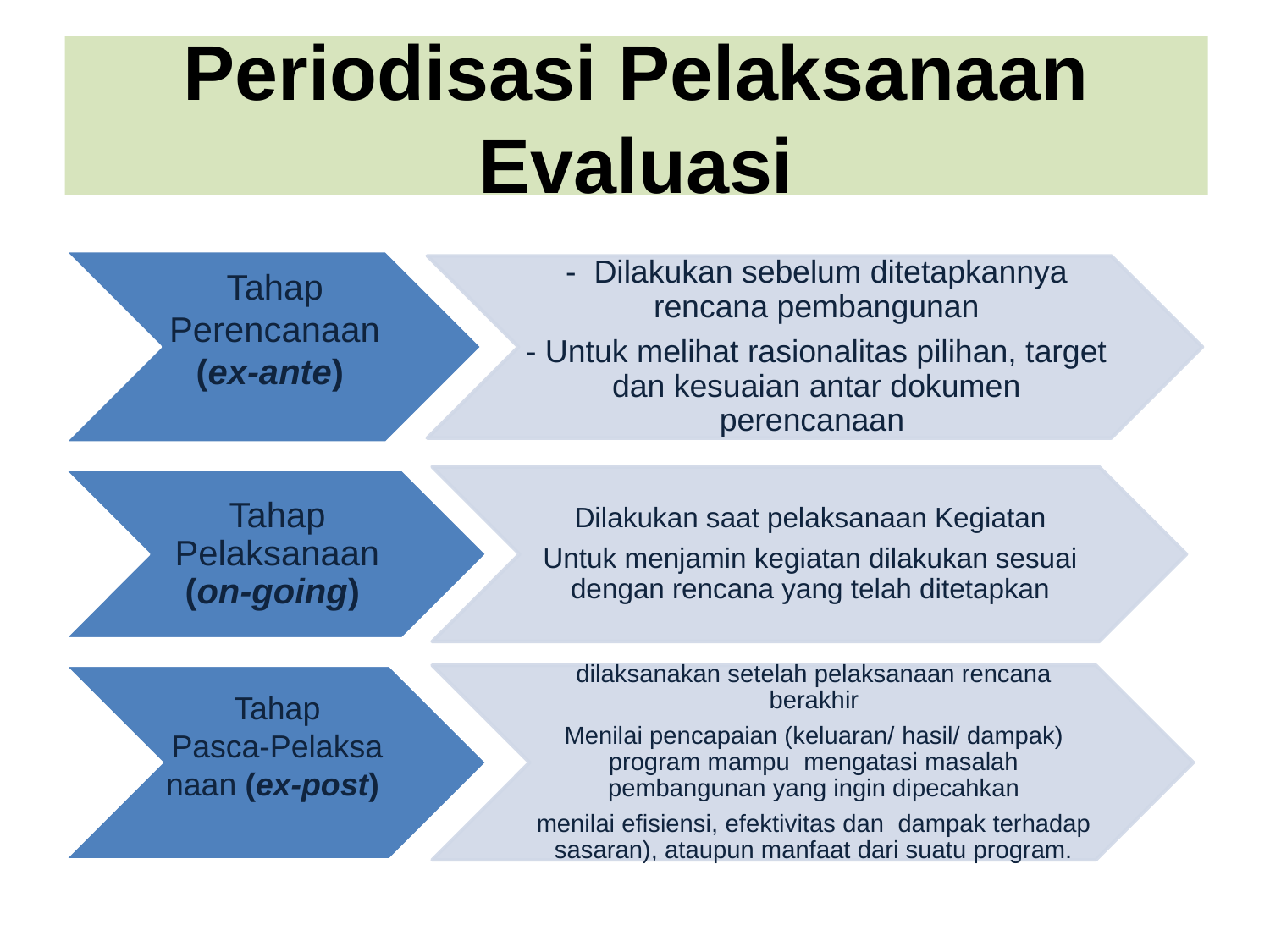

# Periodisasi Pelaksanaan Evaluasi
Tahap Perencanaan (ex‑ante)

-  Dilakukan sebelum ditetapkannya rencana pembangunan
- Untuk melihat rasionalitas pilihan, target dan kesuaian antar dokumen perencanaan
Tahap Pelaksanaan (on‑going)
Dilakukan saat pelaksanaan Kegiatan
Untuk menjamin kegiatan dilakukan sesuai dengan rencana yang telah ditetapkan
Tahap Pasca‑Pelaksanaan (ex‑post)

dilaksanakan setelah pelaksanaan rencana berakhir
Menilai pencapaian (keluaran/ hasil/ dampak) program mampu  mengatasi masalah pembangunan yang ingin dipecahkan
menilai efisiensi, efektivitas dan  dampak terhadap sasaran), ataupun manfaat dari suatu program.